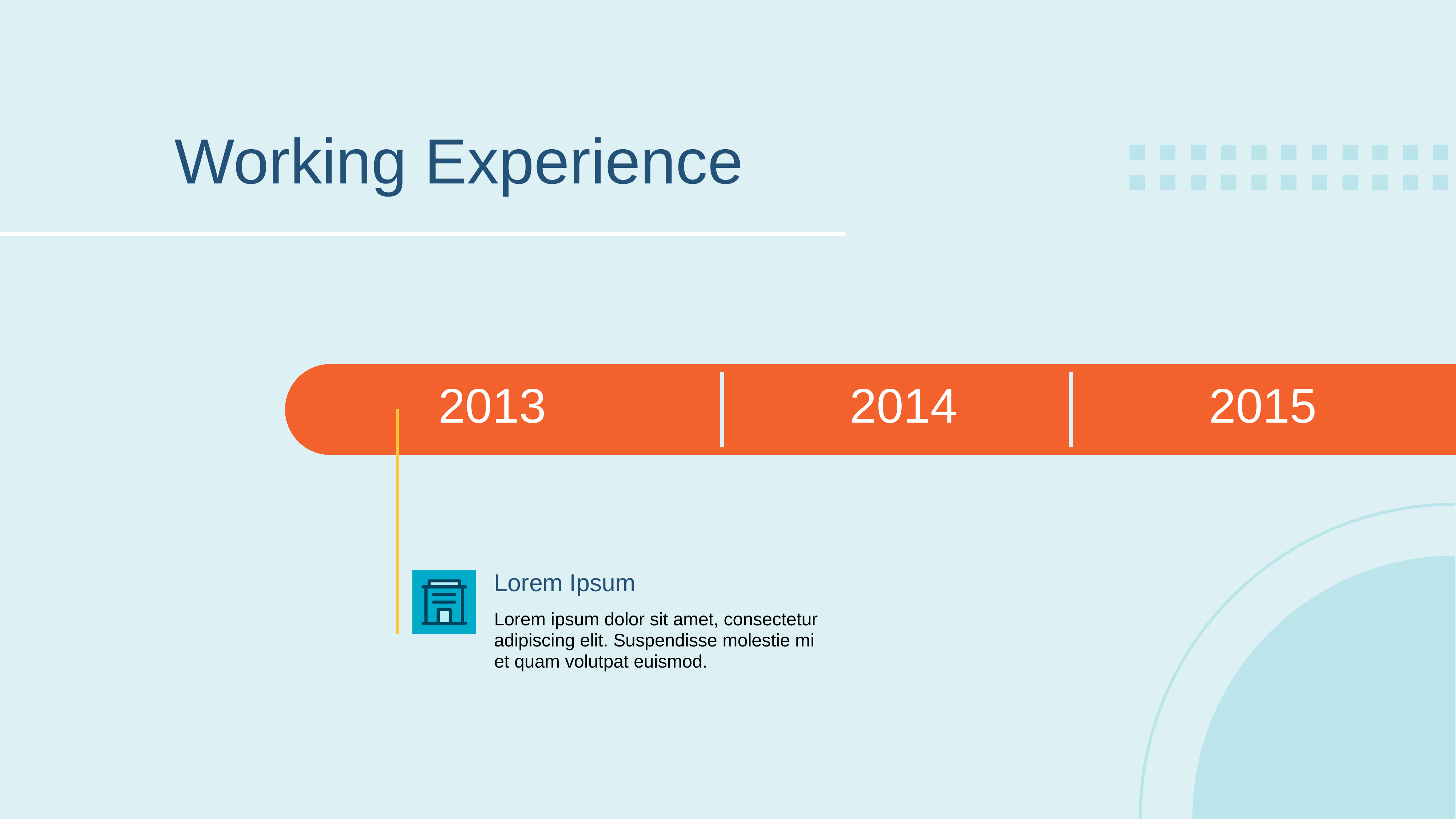

Working Experience

2013
2014
2015

Lorem Ipsum

Lorem ipsum dolor sit amet, consectetur adipiscing elit. Suspendisse molestie mi et quam volutpat euismod.